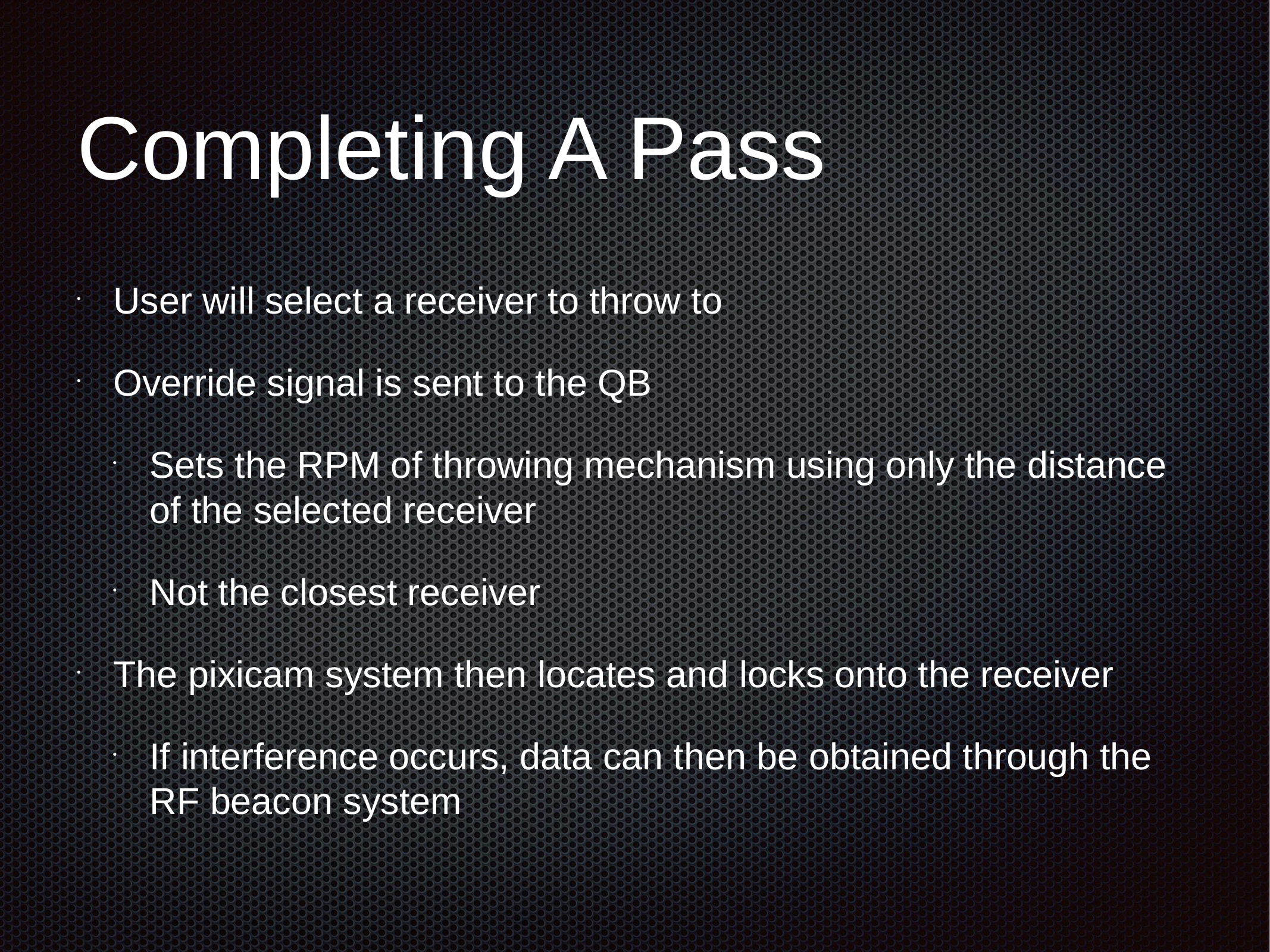

# Completing A Pass
User will select a receiver to throw to
Override signal is sent to the QB
Sets the RPM of throwing mechanism using only the distance of the selected receiver
Not the closest receiver
The pixicam system then locates and locks onto the receiver
If interference occurs, data can then be obtained through the RF beacon system